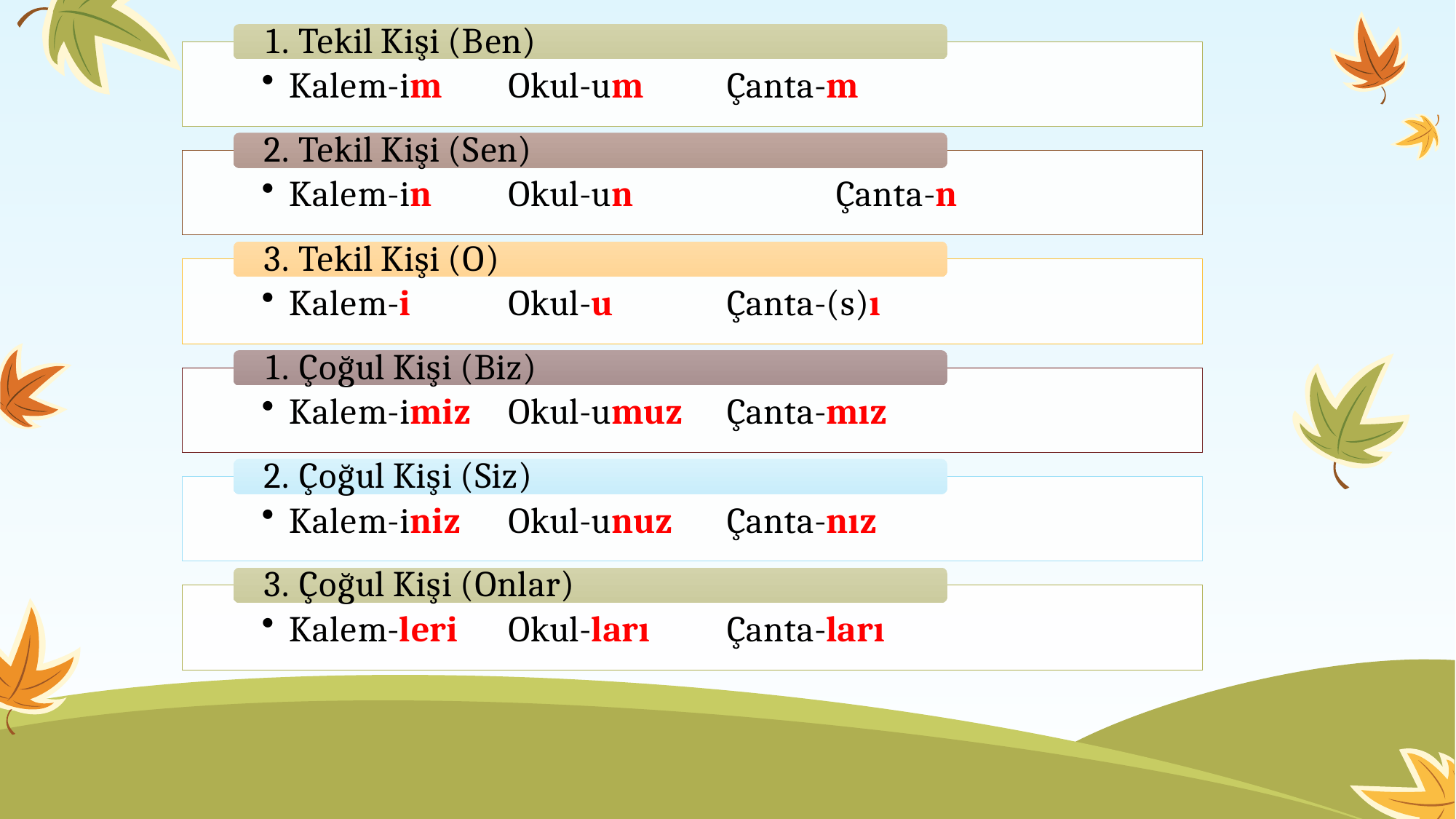

Kalem-im	Okul-um	Çanta-m
1. Tekil Kişi (Ben)
Kalem-in	Okul-un		Çanta-n
2. Tekil Kişi (Sen)
Kalem-i	Okul-u		Çanta-(s)ı
3. Tekil Kişi (O)
Kalem-imiz	Okul-umuz	Çanta-mız
1. Çoğul Kişi (Biz)
Kalem-iniz	Okul-unuz	Çanta-nız
2. Çoğul Kişi (Siz)
Kalem-leri	Okul-ları	Çanta-ları
3. Çoğul Kişi (Onlar)